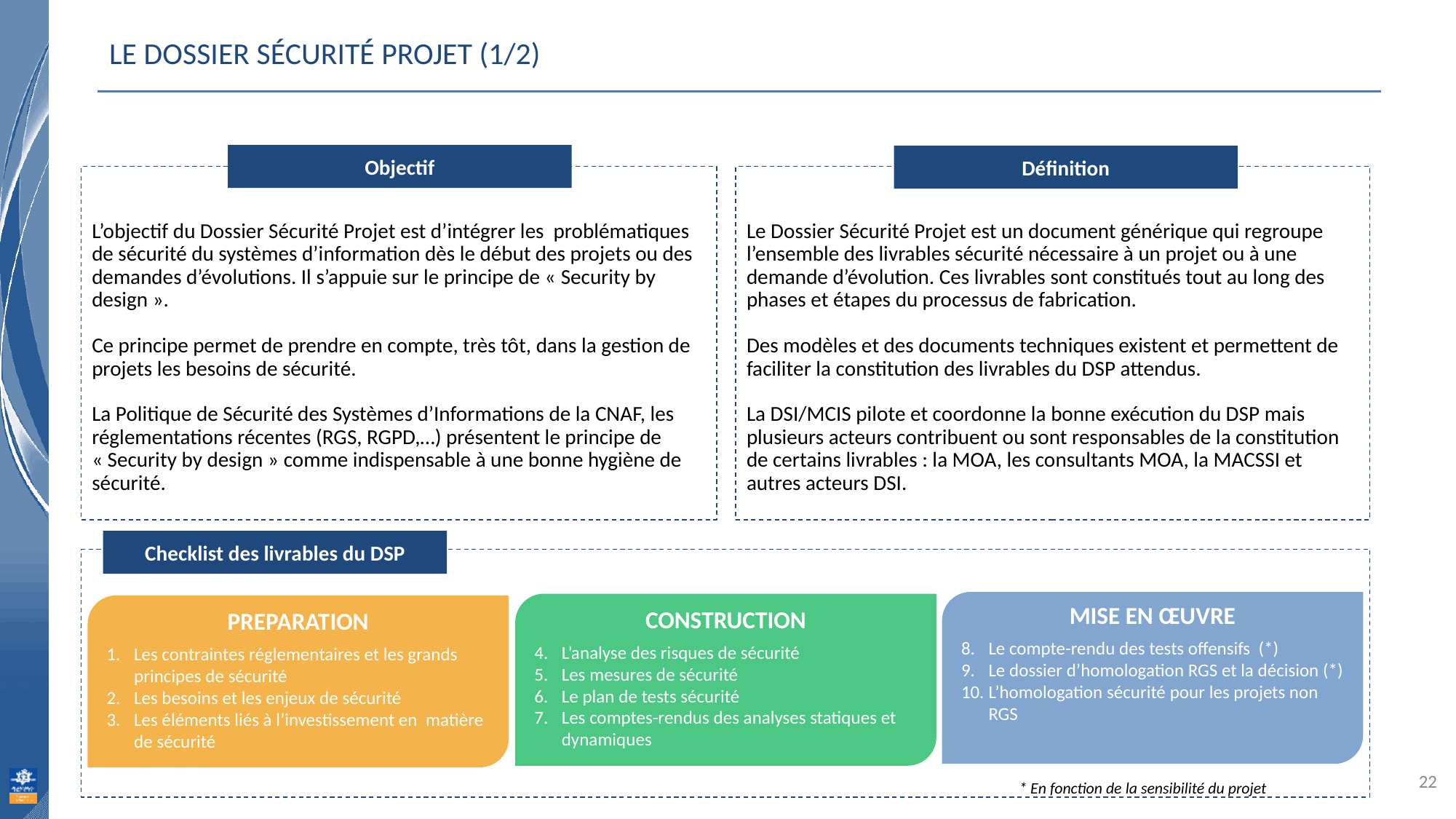

# le Dossier Sécurité Projet (1/2)
Objectif
Définition

Le Dossier Sécurité Projet est un document générique qui regroupe l’ensemble des livrables sécurité nécessaire à un projet ou à une demande d’évolution. Ces livrables sont constitués tout au long des  phases et étapes du processus de fabrication.

Des modèles et des documents techniques existent et permettent de faciliter la constitution des livrables du DSP attendus.

La DSI/MCIS pilote et coordonne la bonne exécution du DSP mais plusieurs acteurs contribuent ou sont responsables de la constitution de certains livrables : la MOA, les consultants MOA, la MACSSI et autres acteurs DSI.

L’objectif du Dossier Sécurité Projet est d’intégrer les  problématiques de sécurité du systèmes d’information dès le début des projets ou des demandes d’évolutions. Il s’appuie sur le principe de « Security by design ».

Ce principe permet de prendre en compte, très tôt, dans la gestion de projets les besoins de sécurité.

La Politique de Sécurité des Systèmes d’Informations de la CNAF, les réglementations récentes (RGS, RGPD,…) présentent le principe de « Security by design » comme indispensable à une bonne hygiène de sécurité.
Checklist des livrables du DSP

MISE EN ŒUVRE

Le compte-rendu des tests offensifs  (*)
Le dossier d’homologation RGS et la décision (*)
L’homologation sécurité pour les projets non RGS
CONSTRUCTION

L’analyse des risques de sécurité
Les mesures de sécurité
Le plan de tests sécurité
Les comptes-rendus des analyses statiques et dynamiques
PREPARATION

Les contraintes réglementaires et les grands principes de sécurité
Les besoins et les enjeux de sécurité
Les éléments liés à l’investissement en  matière de sécurité
22
* En fonction de la sensibilité du projet